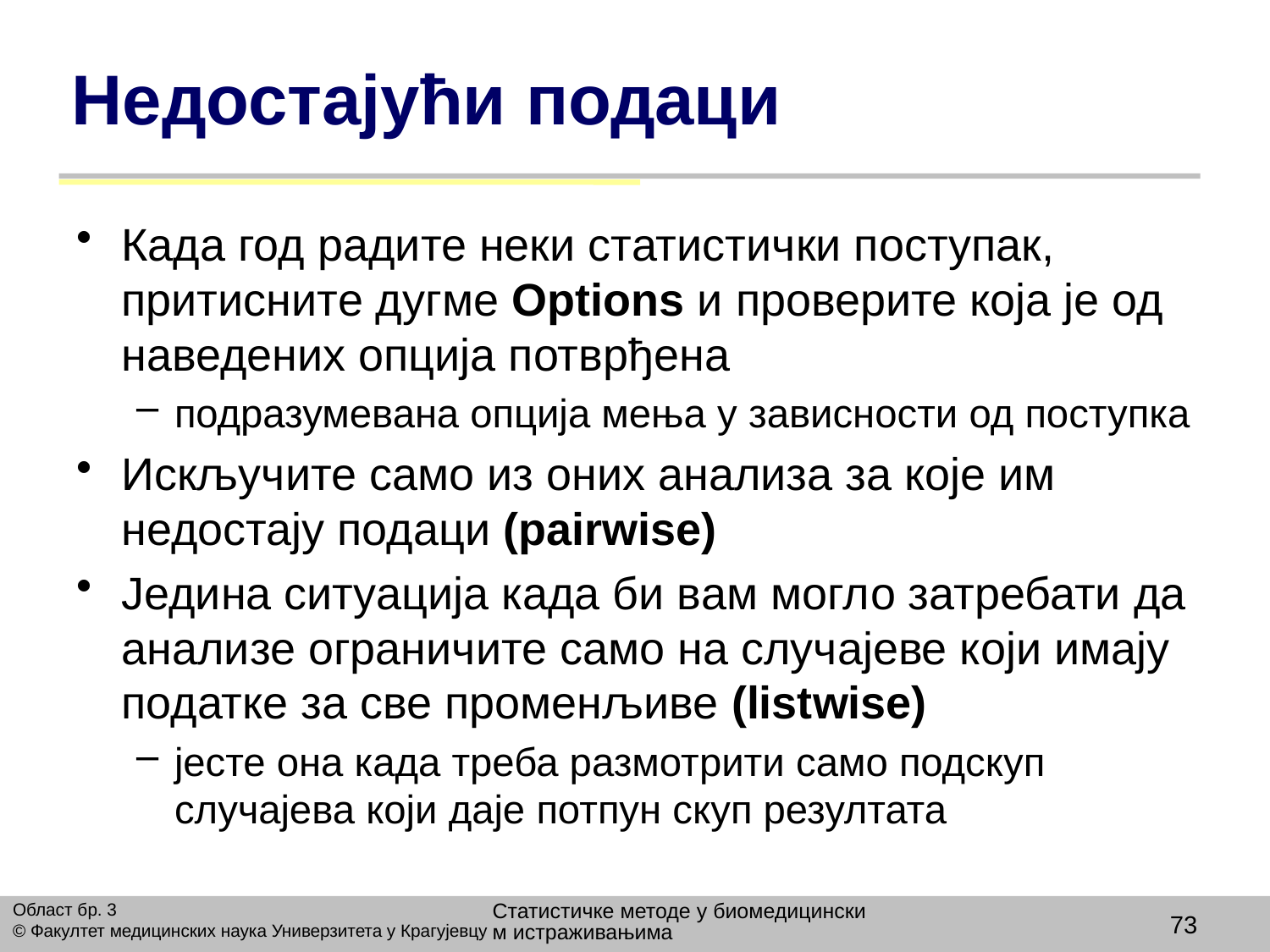

# Недостајући подаци
Када год радите неки статистички поступак, притисните дугме Options и проверите која је од наведених опција потврђена
подразумевана опција мења у зависности од поступка
Искључите само из оних анализа за које им недостају подаци (pairwise)
Једина ситуација када би вам могло затребати да анализе ограничите само на случајеве који имају податке за све променљиве (listwise)
јесте она када треба размотрити само подскуп случајева који даје потпун скуп резултата

Статистичке методе у биомедицинским истраживањима
Област бр. 3
© Факултет медицинских наука Универзитета у Крагујевцу
73